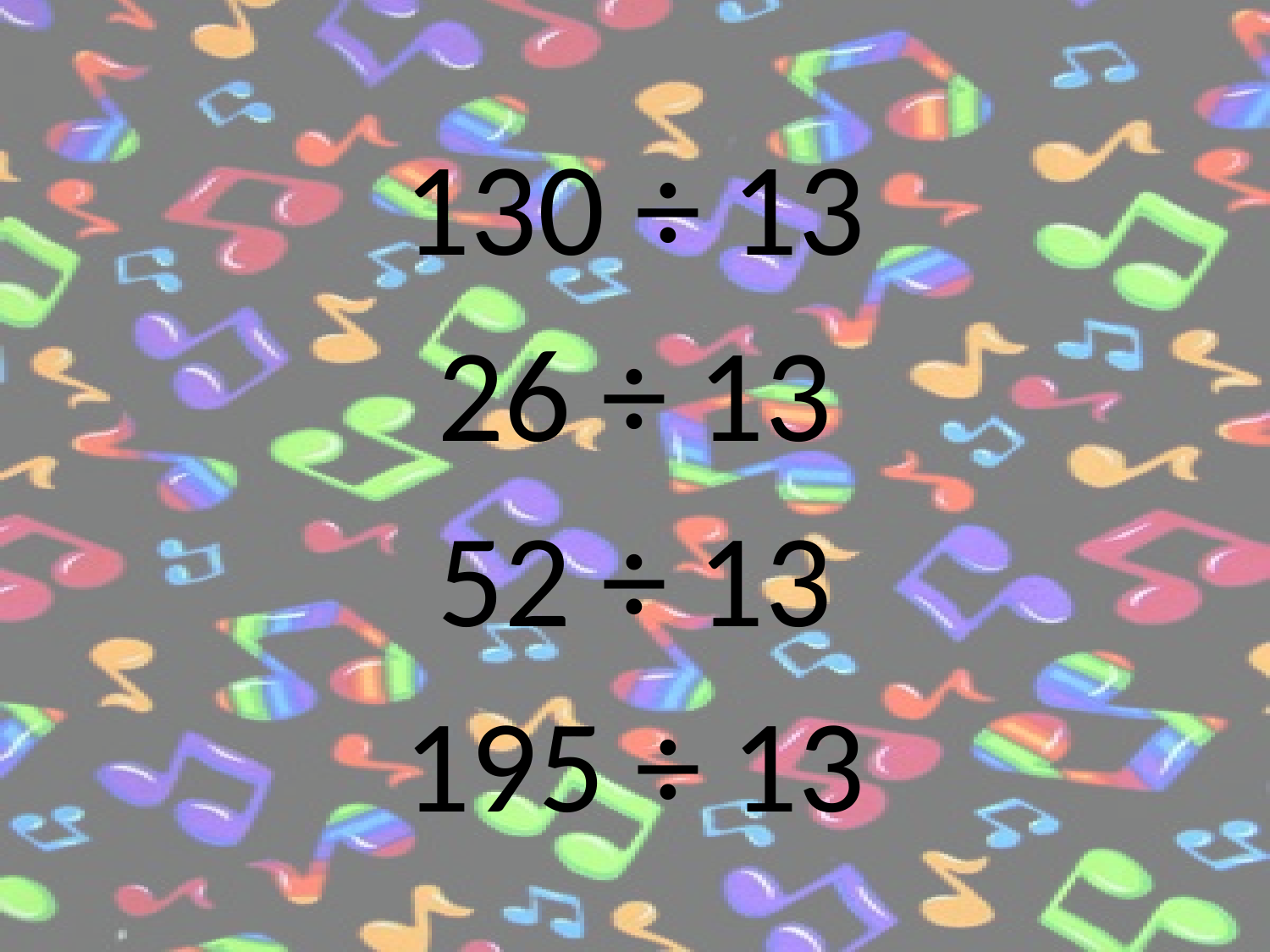

130 ÷ 13
26 ÷ 13
52 ÷ 13
195 ÷ 13